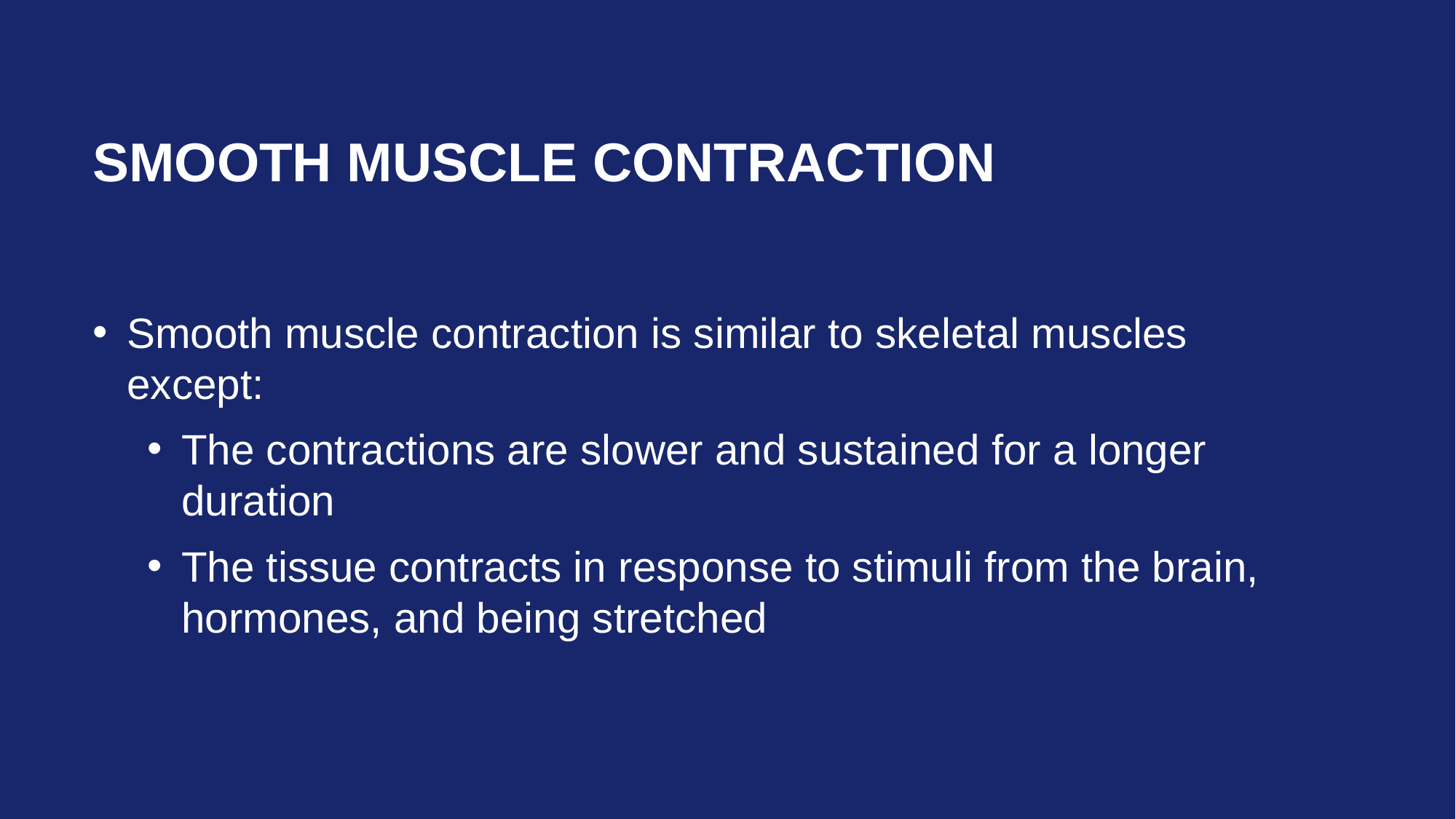

# Smooth Muscle Contraction
Smooth muscle contraction is similar to skeletal muscles except:
The contractions are slower and sustained for a longer duration
The tissue contracts in response to stimuli from the brain, hormones, and being stretched